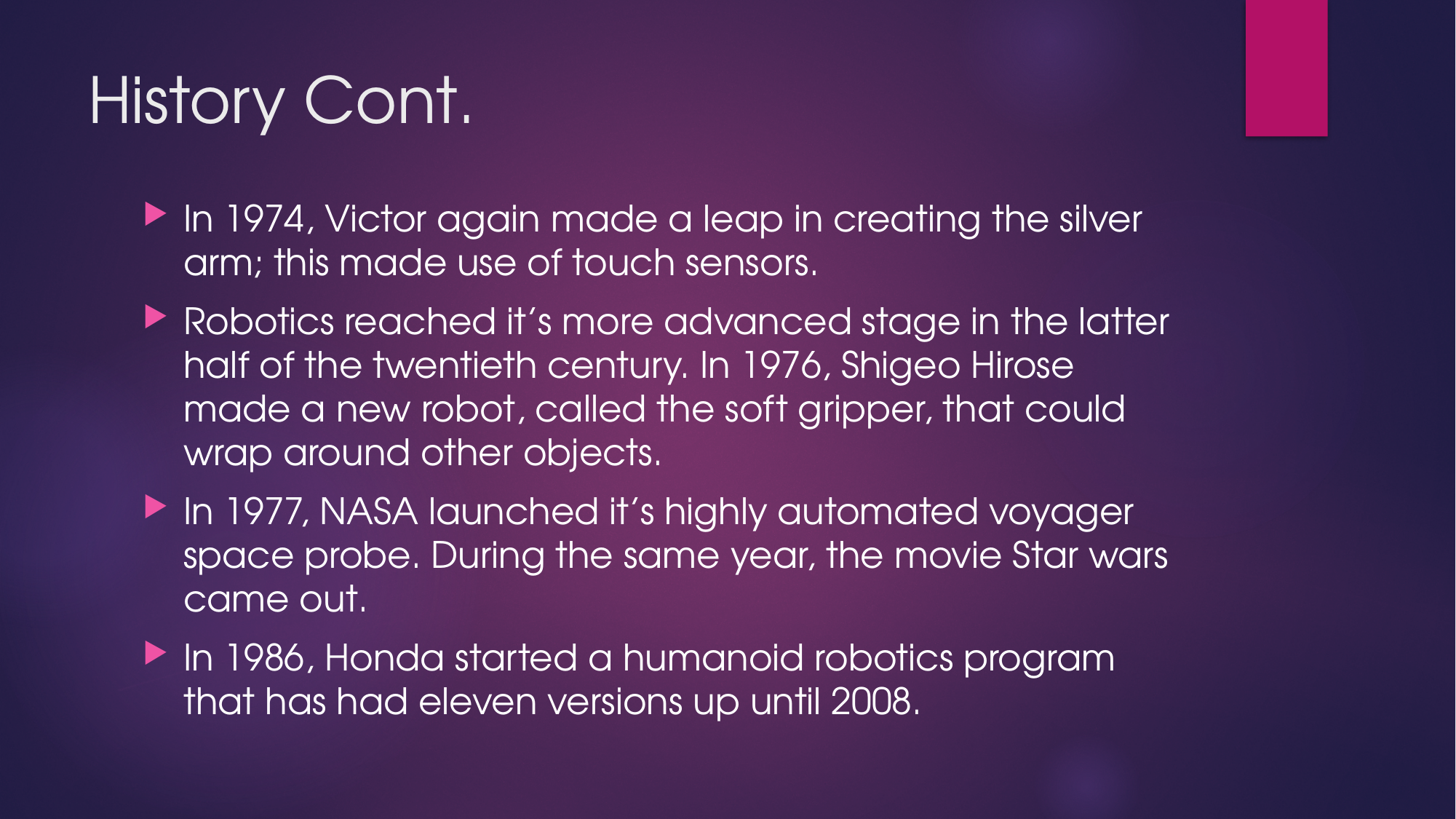

# History Cont.
In 1974, Victor again made a leap in creating the silver arm; this made use of touch sensors.
Robotics reached it’s more advanced stage in the latter half of the twentieth century. In 1976, Shigeo Hirose made a new robot, called the soft gripper, that could wrap around other objects.
In 1977, NASA launched it’s highly automated voyager space probe. During the same year, the movie Star wars came out.
In 1986, Honda started a humanoid robotics program that has had eleven versions up until 2008.